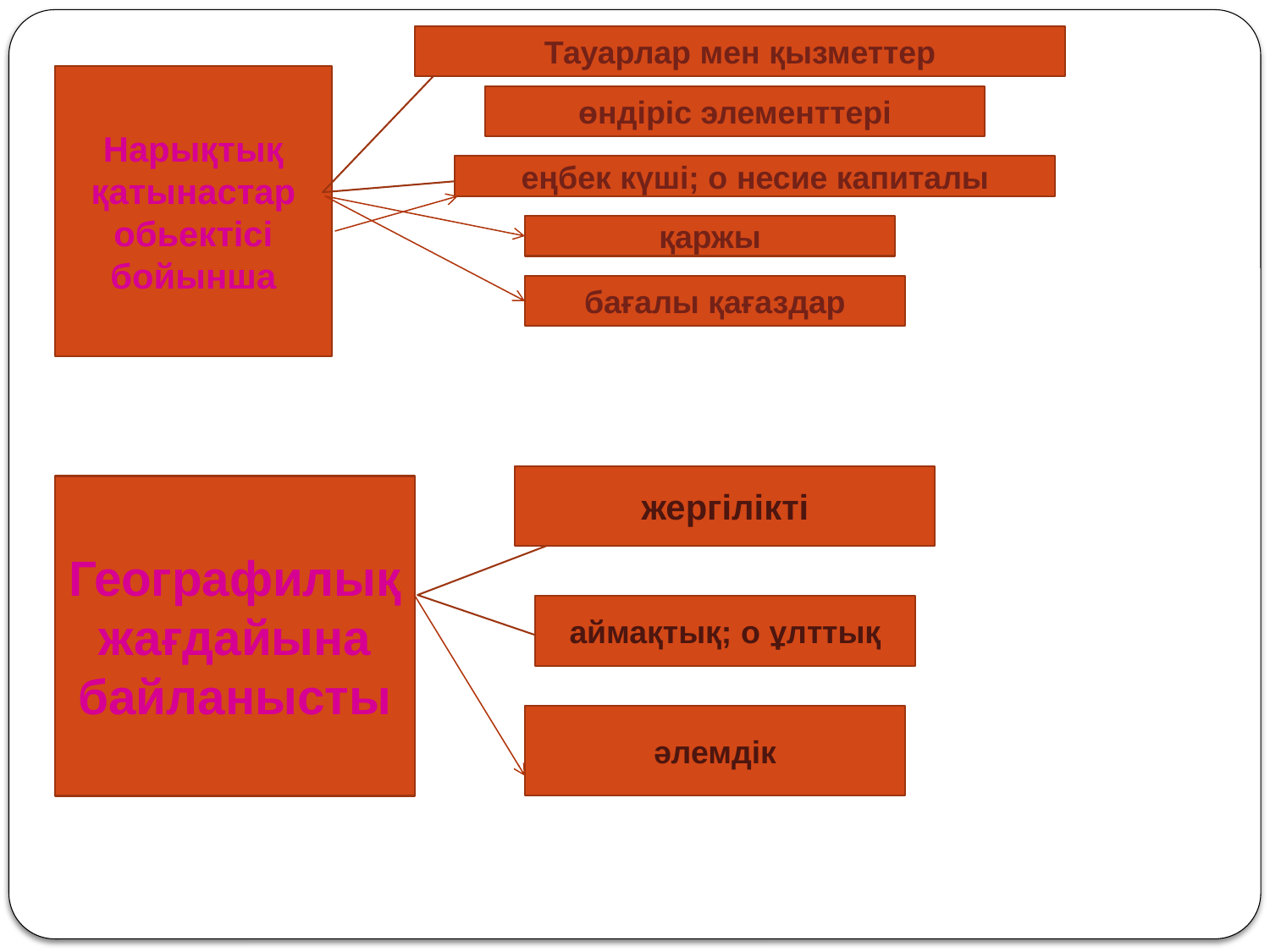

Тауарлар мен қызметтер
Нарықтық қатынастар обьектісі бойынша

өндіріс элементтері
еңбек күші; o несие капиталы
қаржы
бағалы қағаздар
жергілікті
Географилық жағдайына байланысты
аймақтық; o ұлттық
әлемдік